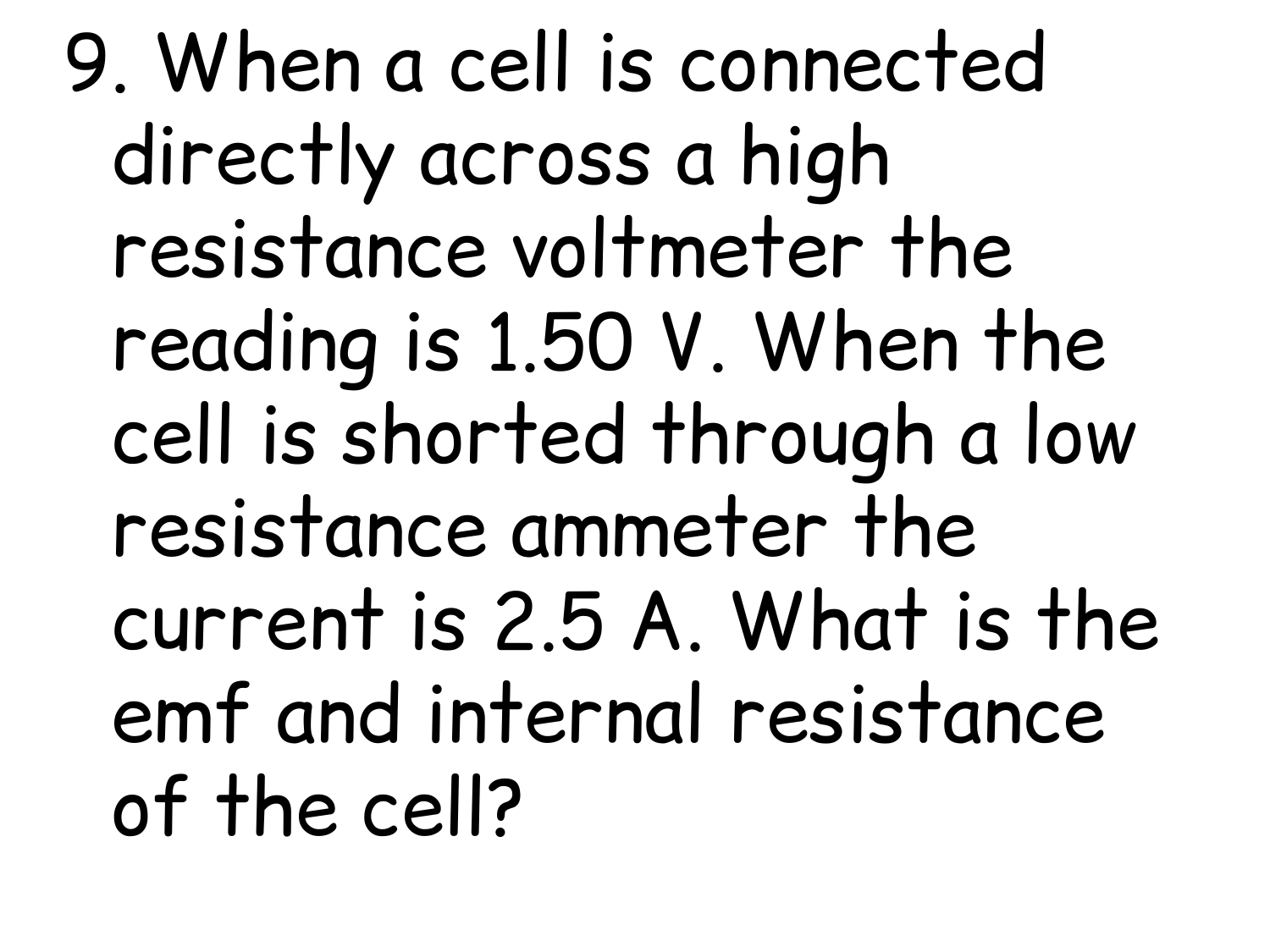

9. When a cell is connected directly across a high resistance voltmeter the reading is 1.50 V. When the cell is shorted through a low resistance ammeter the current is 2.5 A. What is the emf and internal resistance of the cell?